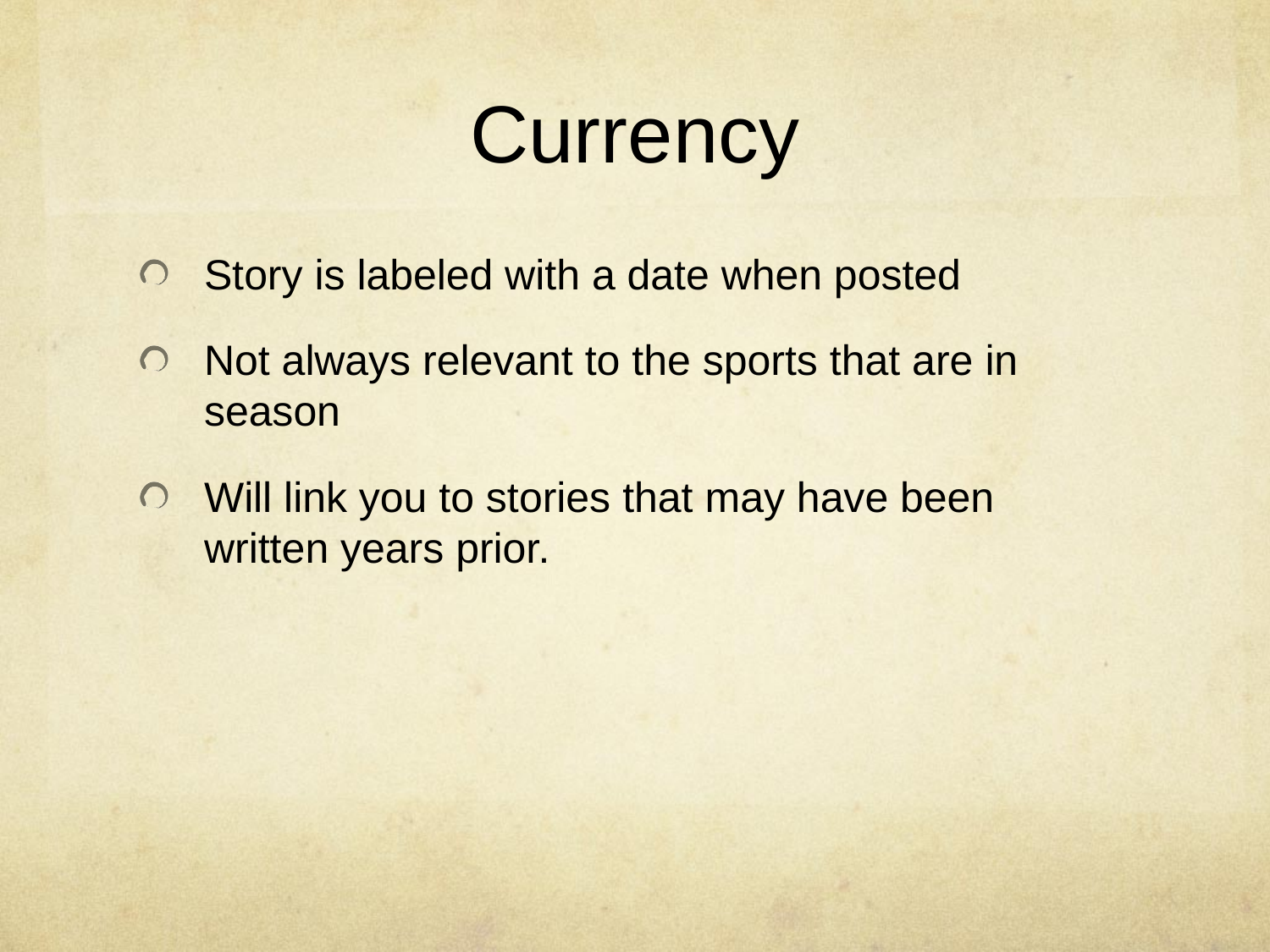

# Currency
Story is labeled with a date when posted
Not always relevant to the sports that are in season
Will link you to stories that may have been written years prior.